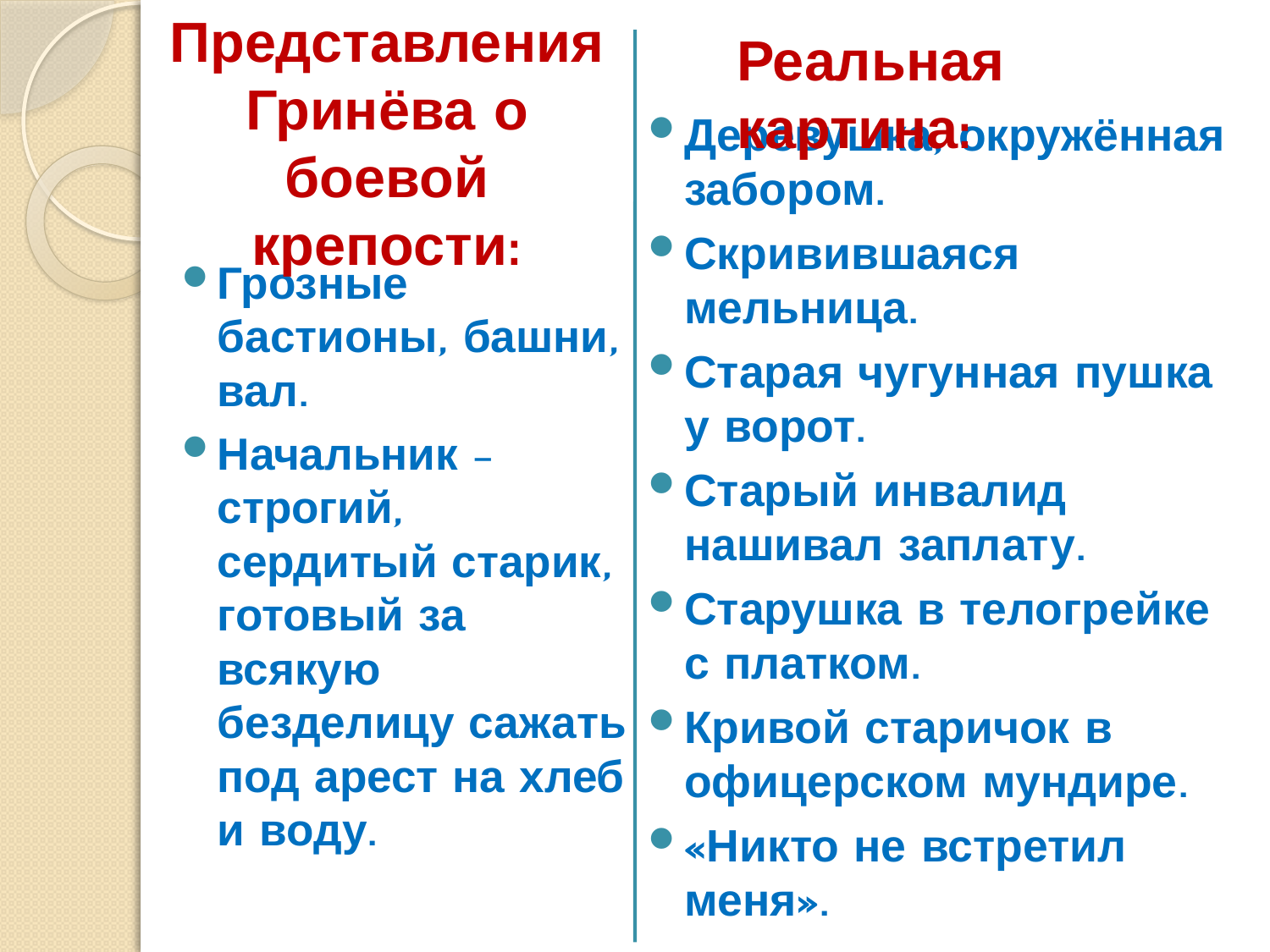

Представления Гринёва о боевой крепости:
Реальная картина:
Деревушка, окружённая забором.
Скривившаяся мельница.
Старая чугунная пушка у ворот.
Старый инвалид нашивал заплату.
Старушка в телогрейке с платком.
Кривой старичок в офицерском мундире.
«Никто не встретил меня».

Грозные  бастионы, башни, вал.
Начальник – строгий, сердитый старик, готовый за всякую безделицу сажать под арест на хлеб и воду.